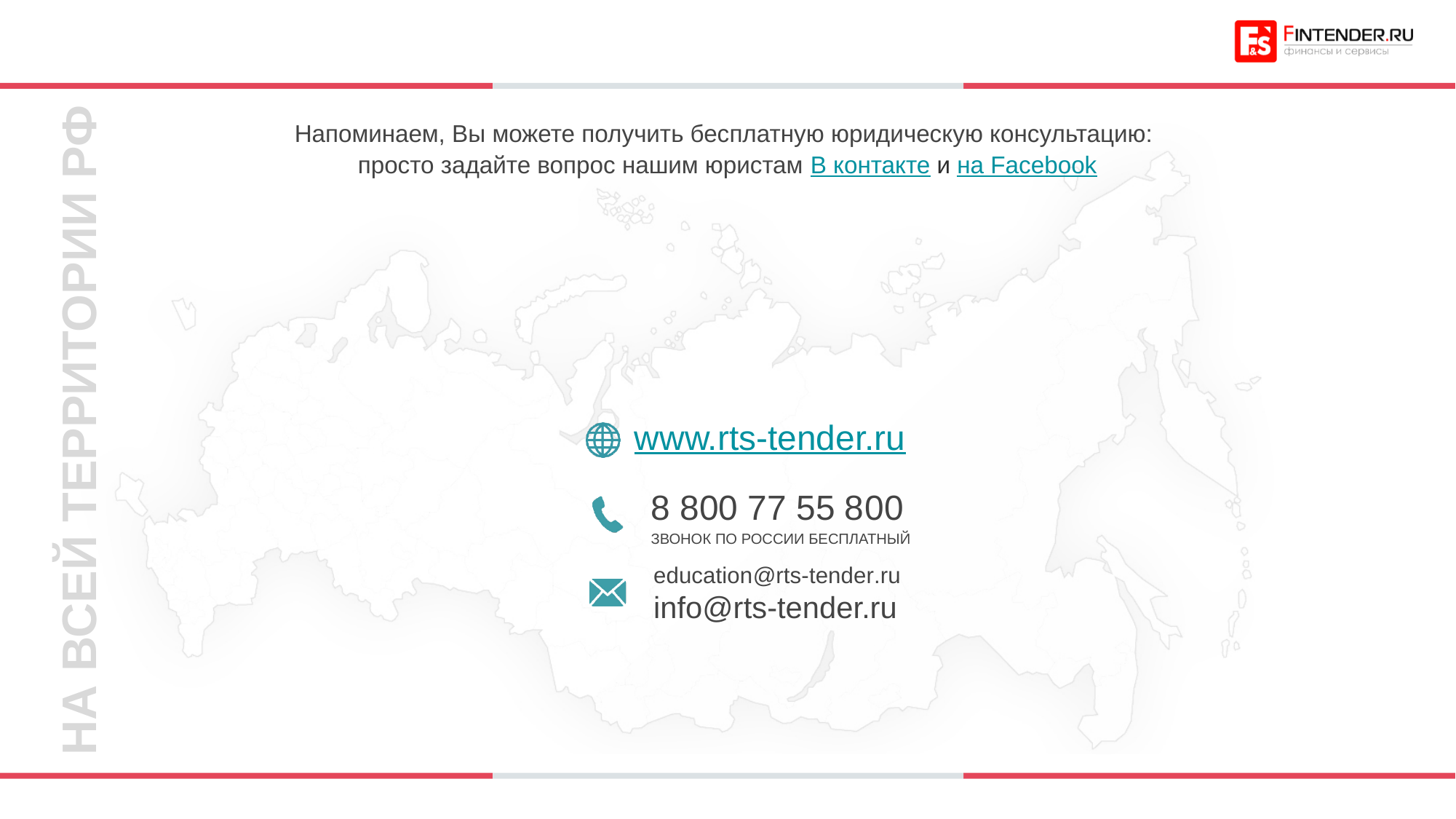

Напоминаем, Вы можете получить бесплатную юридическую консультацию:
просто задайте вопрос нашим юристам В контакте и на Facebook